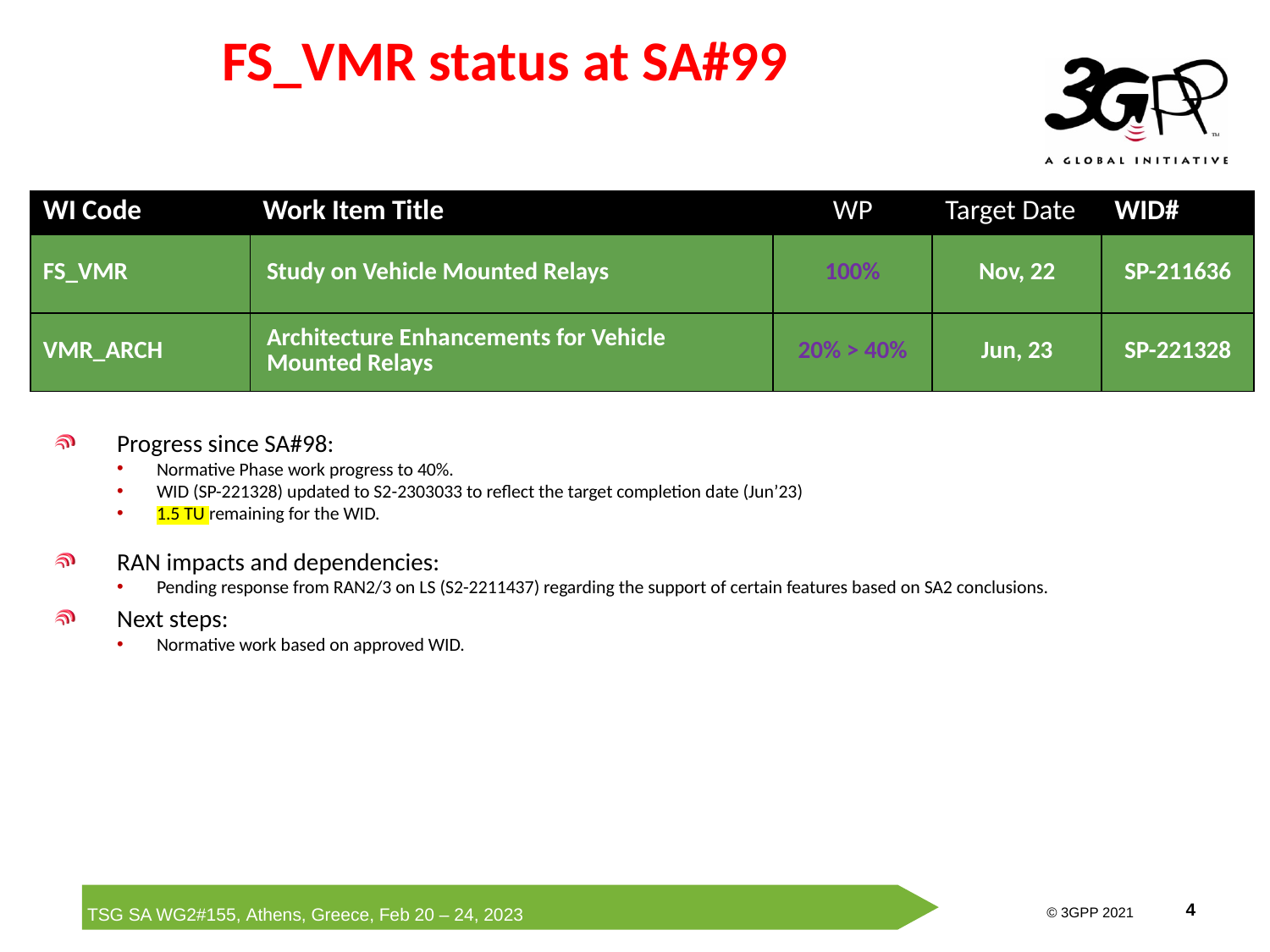

# FS_VMR status at SA#99
| WI Code | Work Item Title | WP | Target Date | WID# |
| --- | --- | --- | --- | --- |
| FS\_VMR | Study on Vehicle Mounted Relays | 100% | Nov, 22 | SP-211636 |
| VMR\_ARCH | Architecture Enhancements for Vehicle Mounted Relays | 20% > 40% | Jun, 23 | SP-221328 |
Progress since SA#98:
Normative Phase work progress to 40%.
WID (SP-221328) updated to S2-2303033 to reflect the target completion date (Jun’23)
1.5 TU remaining for the WID.

RAN impacts and dependencies:
Pending response from RAN2/3 on LS (S2-2211437) regarding the support of certain features based on SA2 conclusions.
Next steps:
Normative work based on approved WID.